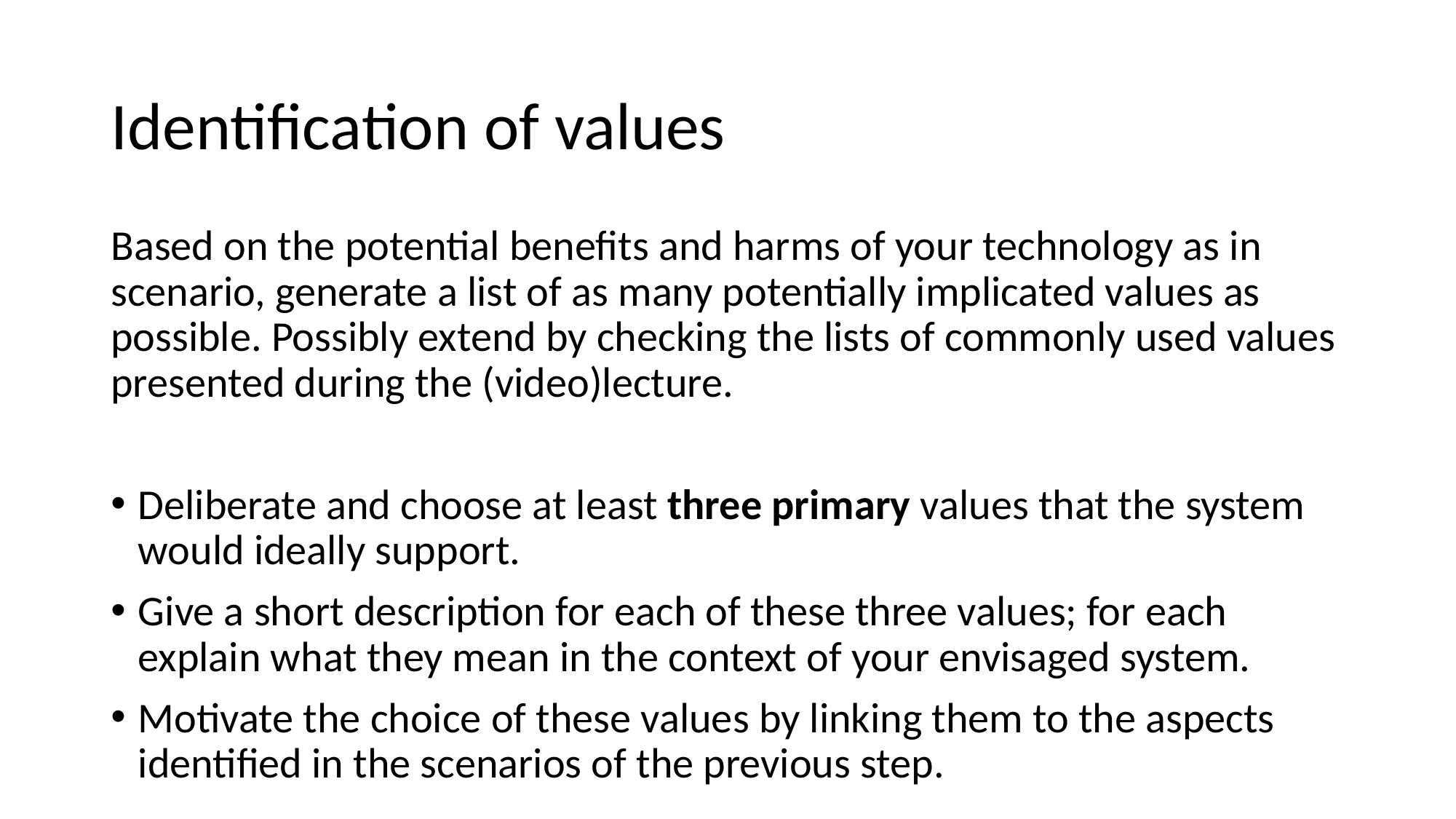

# Identification of values
Based on the potential benefits and harms of your technology as in scenario, generate a list of as many potentially implicated values as possible. Possibly extend by checking the lists of commonly used values presented during the (video)lecture.

Deliberate and choose at least three primary values that the system would ideally support.
Give a short description for each of these three values; for each explain what they mean in the context of your envisaged system.
Motivate the choice of these values by linking them to the aspects identified in the scenarios of the previous step.